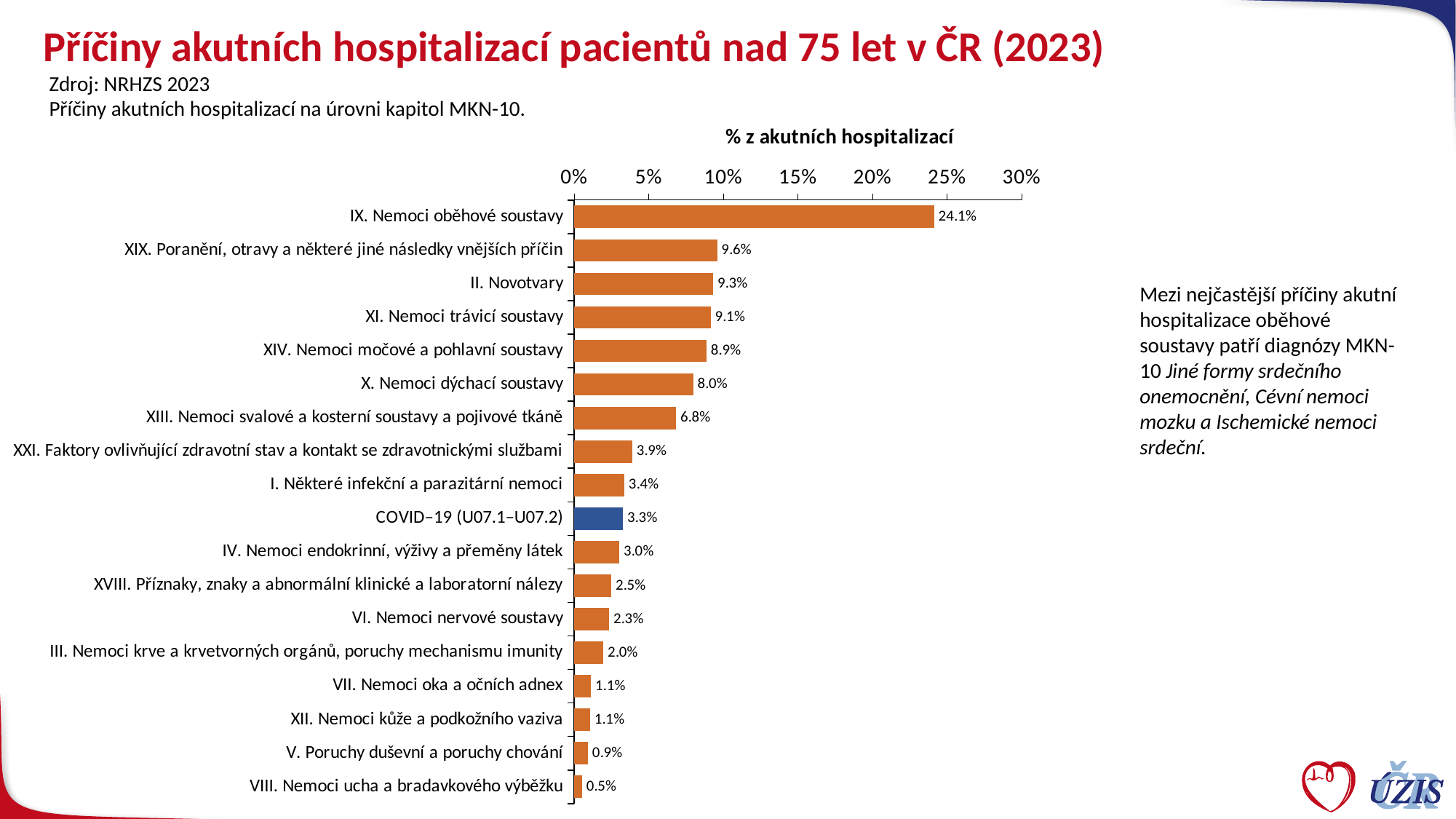

# Příčiny akutních hospitalizací pacientů nad 75 let v ČR (2023)
Zdroj: NRHZS 2023
Příčiny akutních hospitalizací na úrovni kapitol MKN-10.

### Chart

| Category | ČR |
|---|---|
| IX. Nemoci oběhové soustavy | 0.24115947515504274 |
| XIX. Poranění, otravy a některé jiné následky vnějších příčin | 0.09580707662620702 |
| II. Novotvary | 0.0931623459759871 |
| XI. Nemoci trávicí soustavy | 0.09139042901947794 |
| XIV. Nemoci močové a pohlavní soustavy | 0.08865894279126871 |
| X. Nemoci dýchací soustavy | 0.0797809553103615 |
| XIII. Nemoci svalové a kosterní soustavy a pojivové tkáně | 0.06822668969632918 |
| XXI. Faktory ovlivňující zdravotní stav a kontakt se zdravotnickými službami | 0.038879643723759724 |
| I. Některé infekční a parazitární nemoci | 0.033566521811141 |
| COVID–19 (U07.1–U07.2) | 0.032717368729609154 |
| IV. Nemoci endokrinní, výživy a přeměny látek | 0.030256665063002952 |
| XVIII. Příznaky, znaky a abnormální klinické a laboratorní nálezy | 0.02480946634803709 |
| VI. Nemoci nervové soustavy | 0.02343189292784302 |
| III. Nemoci krve a krvetvorných orgánů, poruchy mechanismu imunity | 0.019580471056498912 |
| VII. Nemoci oka a očních adnex | 0.011230903914253942 |
| XII. Nemoci kůže a podkožního vaziva | 0.010663049221960203 |
| V. Poruchy duševní a poruchy chování | 0.009235525620499554 |
| VIII. Nemoci ucha a bradavkového výběžku | 0.005210592593176805 |
Mezi nejčastější příčiny akutní hospitalizace oběhové soustavy patří diagnózy MKN-10 Jiné formy srdečního onemocnění, Cévní nemoci mozku a Ischemické nemoci srdeční.